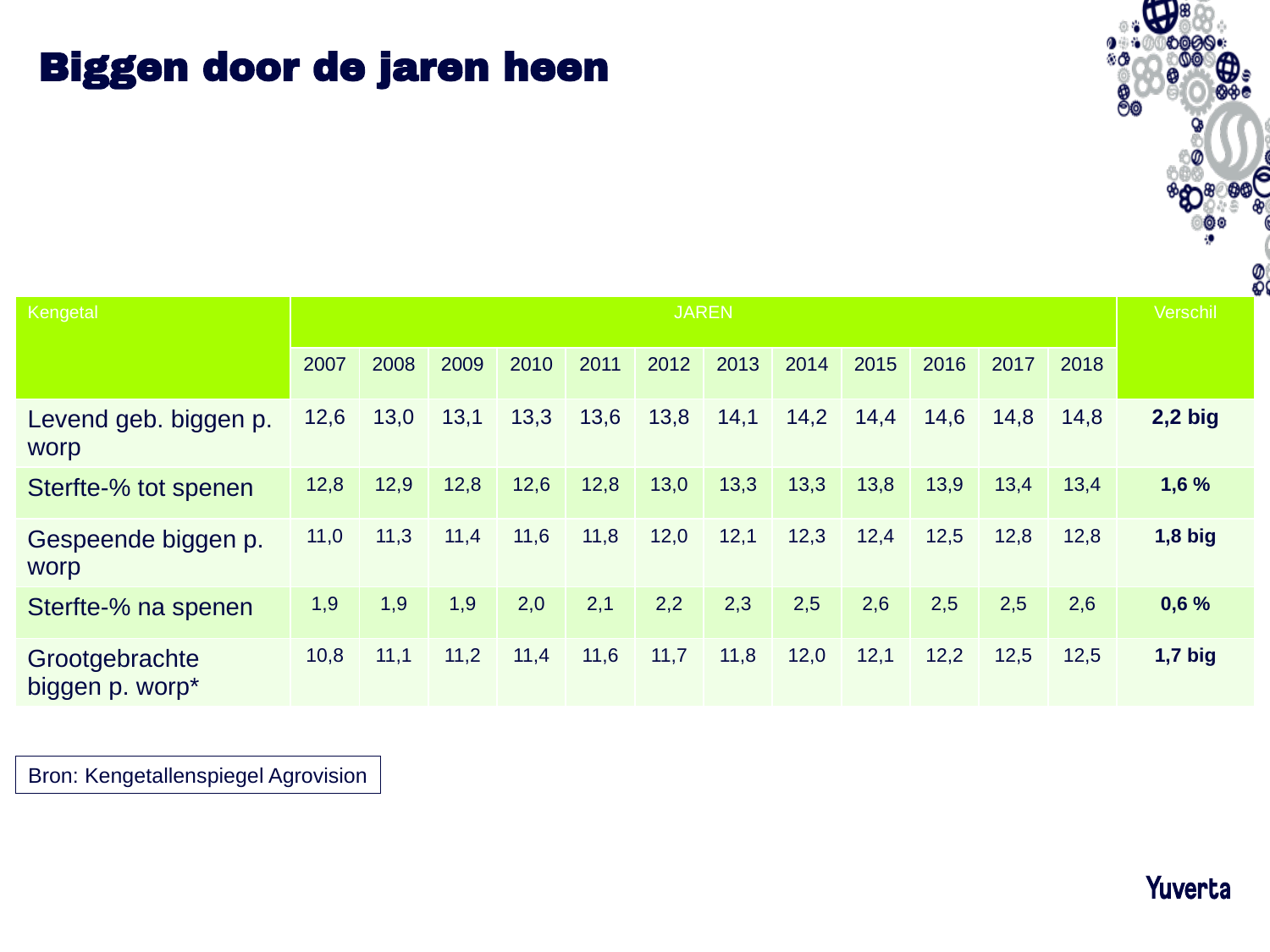

# Biggen door de jaren heen
| Kengetal | JAREN |  |  |  |  |  |  |  |  |  |  |  | Verschil |
| --- | --- | --- | --- | --- | --- | --- | --- | --- | --- | --- | --- | --- | --- |
|  | 2007 | 2008 | 2009 | 2010 | 2011 | 2012 | 2013 | 2014 | 2015 | 2016 | 2017 | 2018 |  |
| Levend geb. biggen p. worp | 12,6 | 13,0 | 13,1 | 13,3 | 13,6 | 13,8 | 14,1 | 14,2 | 14,4 | 14,6 | 14,8 | 14,8 | 2,2 big |
| Sterfte-% tot spenen | 12,8 | 12,9 | 12,8 | 12,6 | 12,8 | 13,0 | 13,3 | 13,3 | 13,8 | 13,9 | 13,4 | 13,4 | 1,6 % |
| Gespeende biggen p. worp | 11,0 | 11,3 | 11,4 | 11,6 | 11,8 | 12,0 | 12,1 | 12,3 | 12,4 | 12,5 | 12,8 | 12,8 | 1,8 big |
| Sterfte-% na spenen | 1,9 | 1,9 | 1,9 | 2,0 | 2,1 | 2,2 | 2,3 | 2,5 | 2,6 | 2,5 | 2,5 | 2,6 | 0,6 % |
| Grootgebrachte biggen p. worp\* | 10,8 | 11,1 | 11,2 | 11,4 | 11,6 | 11,7 | 11,8 | 12,0 | 12,1 | 12,2 | 12,5 | 12,5 | 1,7 big |
Bron: Kengetallenspiegel Agrovision